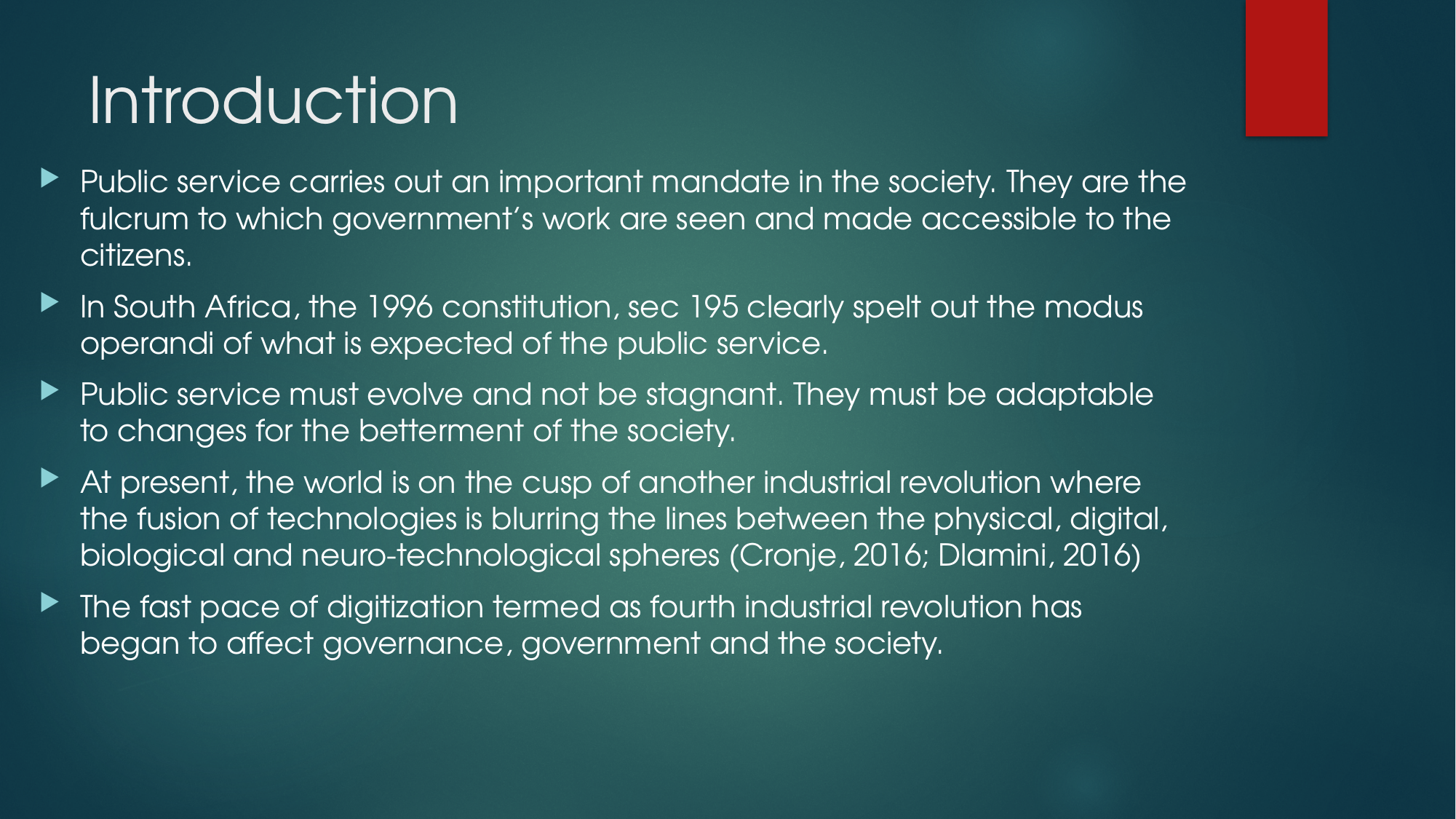

# Introduction
Public service carries out an important mandate in the society. They are the fulcrum to which government’s work are seen and made accessible to the citizens.
In South Africa, the 1996 constitution, sec 195 clearly spelt out the modus operandi of what is expected of the public service.
Public service must evolve and not be stagnant. They must be adaptable to changes for the betterment of the society.
At present, the world is on the cusp of another industrial revolution where the fusion of technologies is blurring the lines between the physical, digital, biological and neuro-technological spheres (Cronje, 2016; Dlamini, 2016)
The fast pace of digitization termed as fourth industrial revolution has began to affect governance, government and the society.